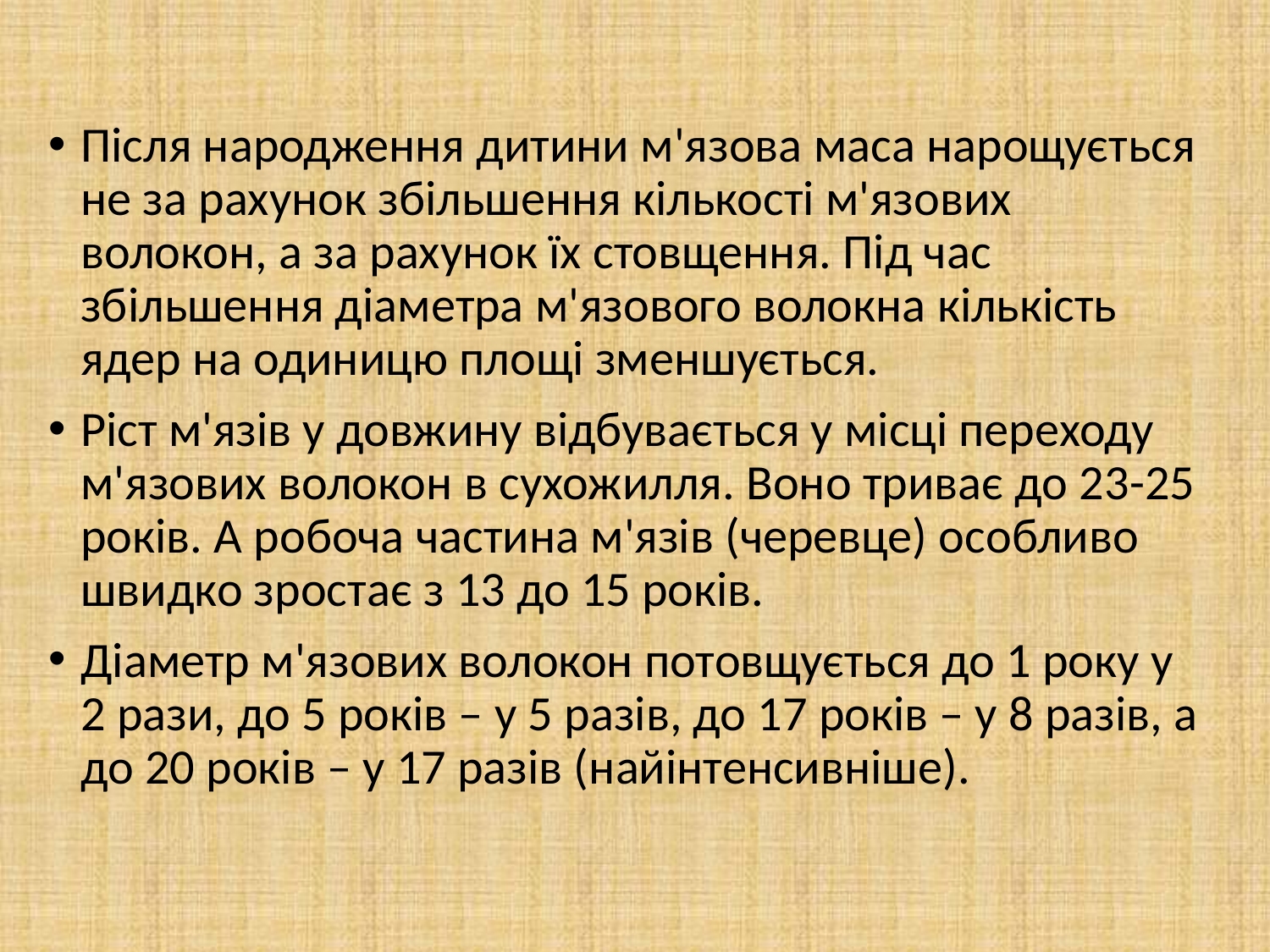

Після народження дитини м'язова маса нарощується не за рахунок збільшення кількості м'язових волокон, а за рахунок їх стовщення. Під час збільшення діаметра м'язового волокна кількість ядер на одиницю площі зменшується.
Ріст м'язів у довжину відбувається у місці переходу м'язових волокон в сухожилля. Воно триває до 23-25 років. А робоча частина м'язів (черевце) особливо швидко зростає з 13 до 15 років.
Діаметр м'язових волокон потовщується до 1 року у 2 рази, до 5 років – у 5 разів, до 17 років – у 8 разів, а до 20 років – у 17 разів (найінтенсивніше).